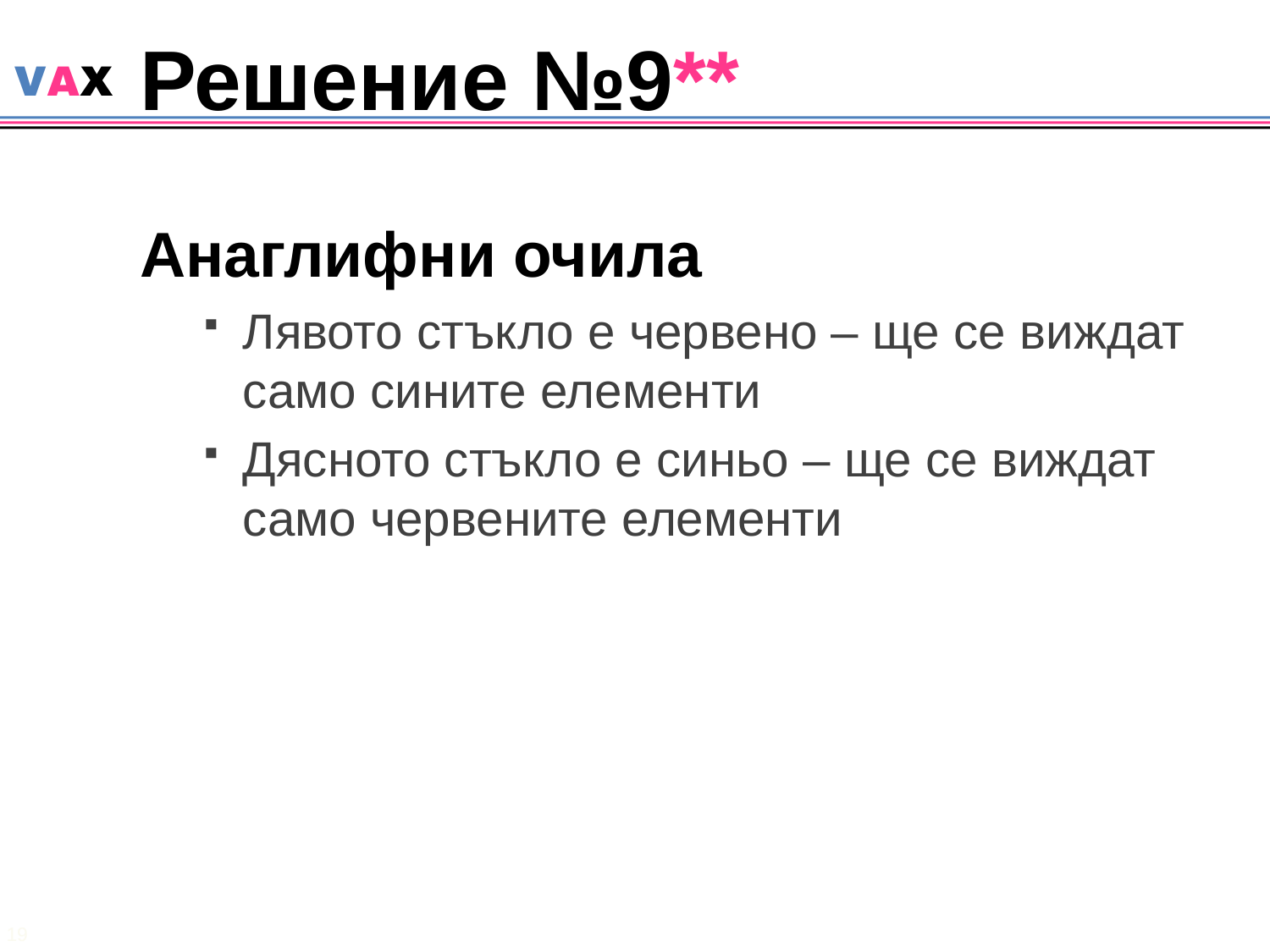

# Решение №9**
Анаглифни очила
Лявото стъкло е червено – ще се виждат само сините елементи
Дясното стъкло е синьо – ще се виждат само червените елементи